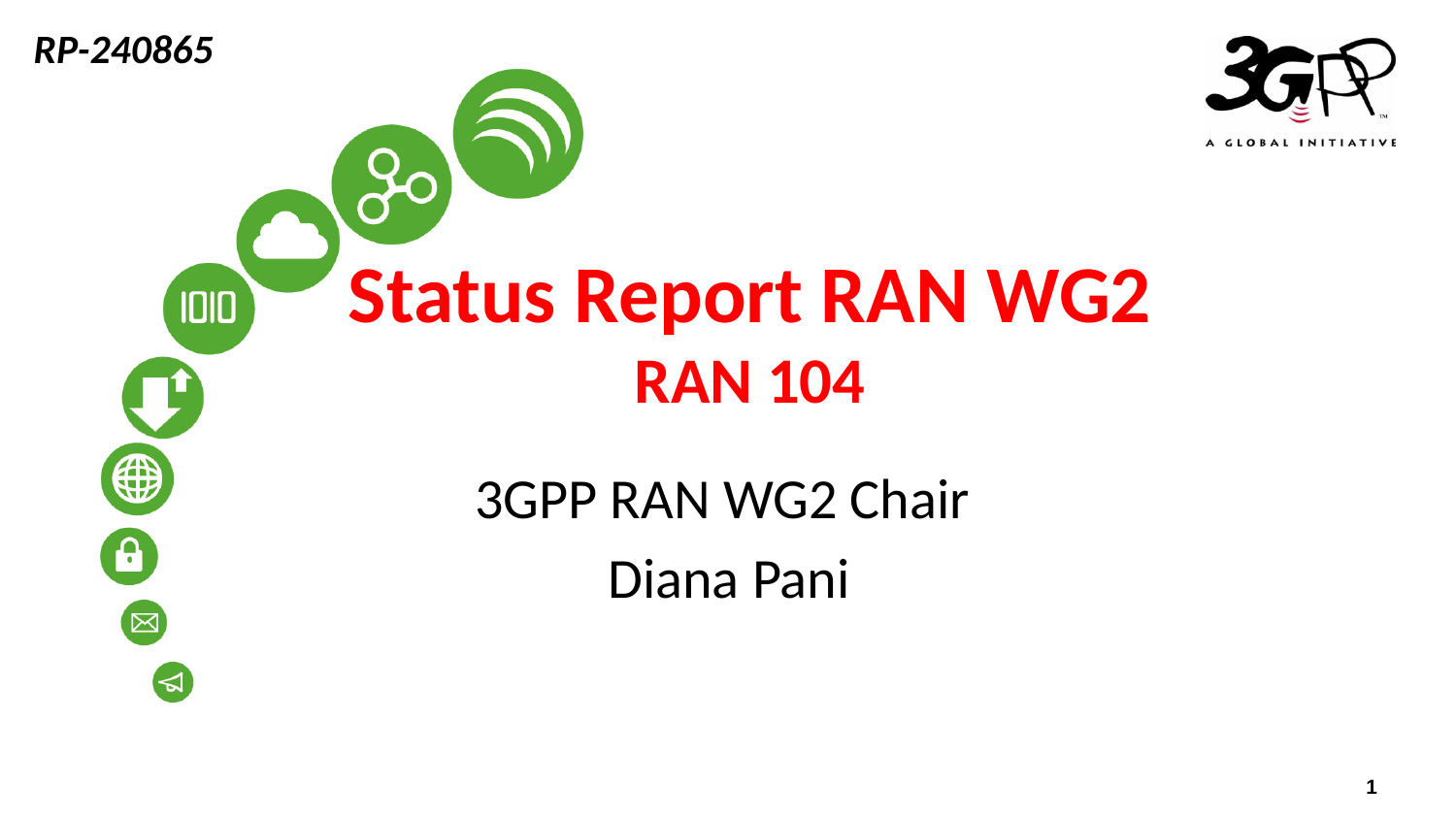

RP-240865
Status Report RAN WG2
RAN 104
3GPP RAN WG2 Chair
Diana Pani